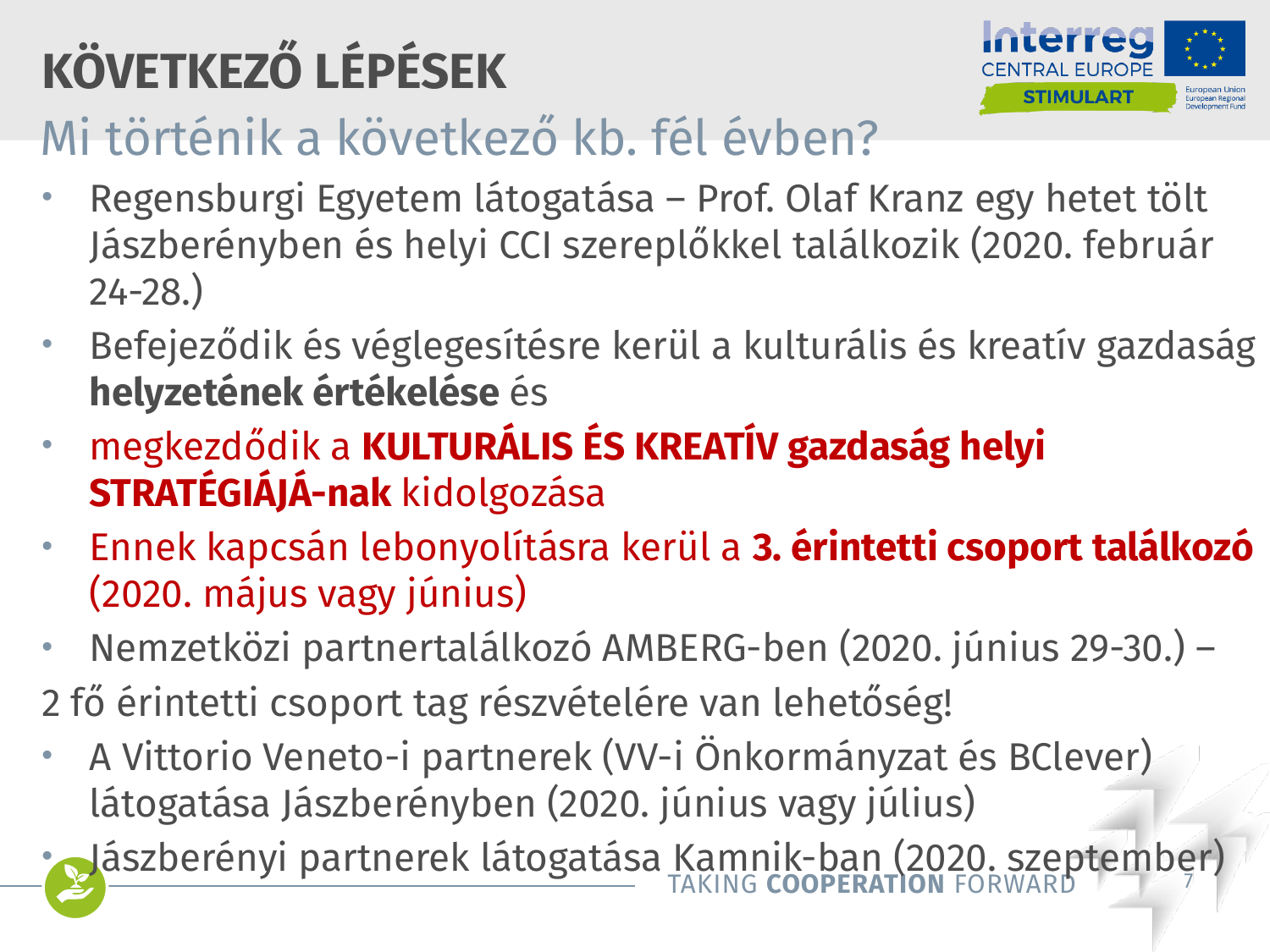

# Következő lépések
Mi történik a következő kb. fél évben?
Regensburgi Egyetem látogatása – Prof. Olaf Kranz egy hetet tölt Jászberényben és helyi CCI szereplőkkel találkozik (2020. február 24-28.)
Befejeződik és véglegesítésre kerül a kulturális és kreatív gazdaság helyzetének értékelése és
megkezdődik a KULTURÁLIS ÉS KREATÍV gazdaság helyi STRATÉGIÁJÁ-nak kidolgozása
Ennek kapcsán lebonyolításra kerül a 3. érintetti csoport találkozó (2020. május vagy június)
Nemzetközi partnertalálkozó AMBERG-ben (2020. június 29-30.) –
2 fő érintetti csoport tag részvételére van lehetőség!
A Vittorio Veneto-i partnerek (VV-i Önkormányzat és BClever)  látogatása Jászberényben (2020. június vagy július)
Jászberényi partnerek látogatása Kamnik-ban (2020. szeptember)